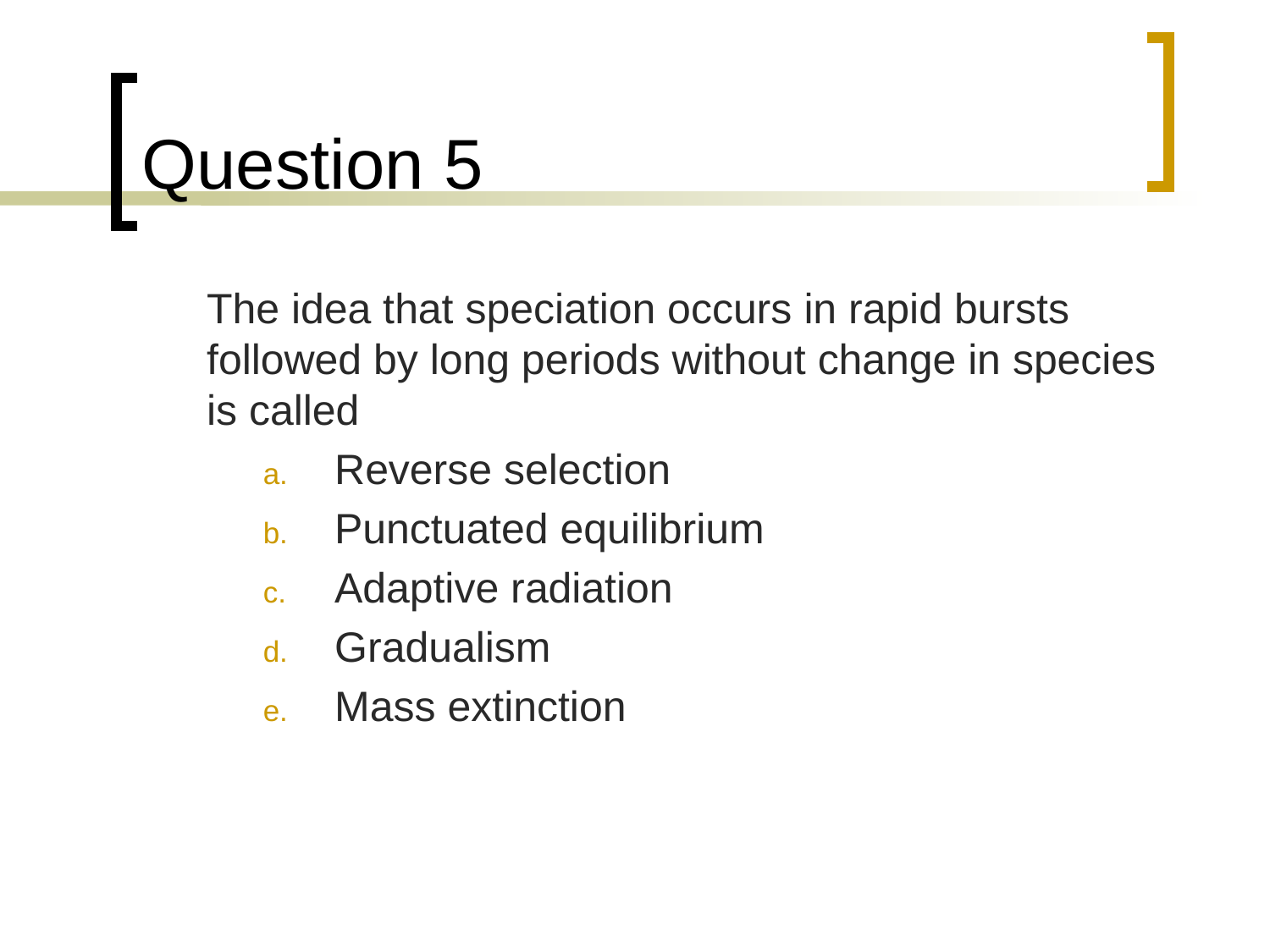

# Question 5
	The idea that speciation occurs in rapid bursts followed by long periods without change in species is called
Reverse selection
Punctuated equilibrium
Adaptive radiation
Gradualism
Mass extinction